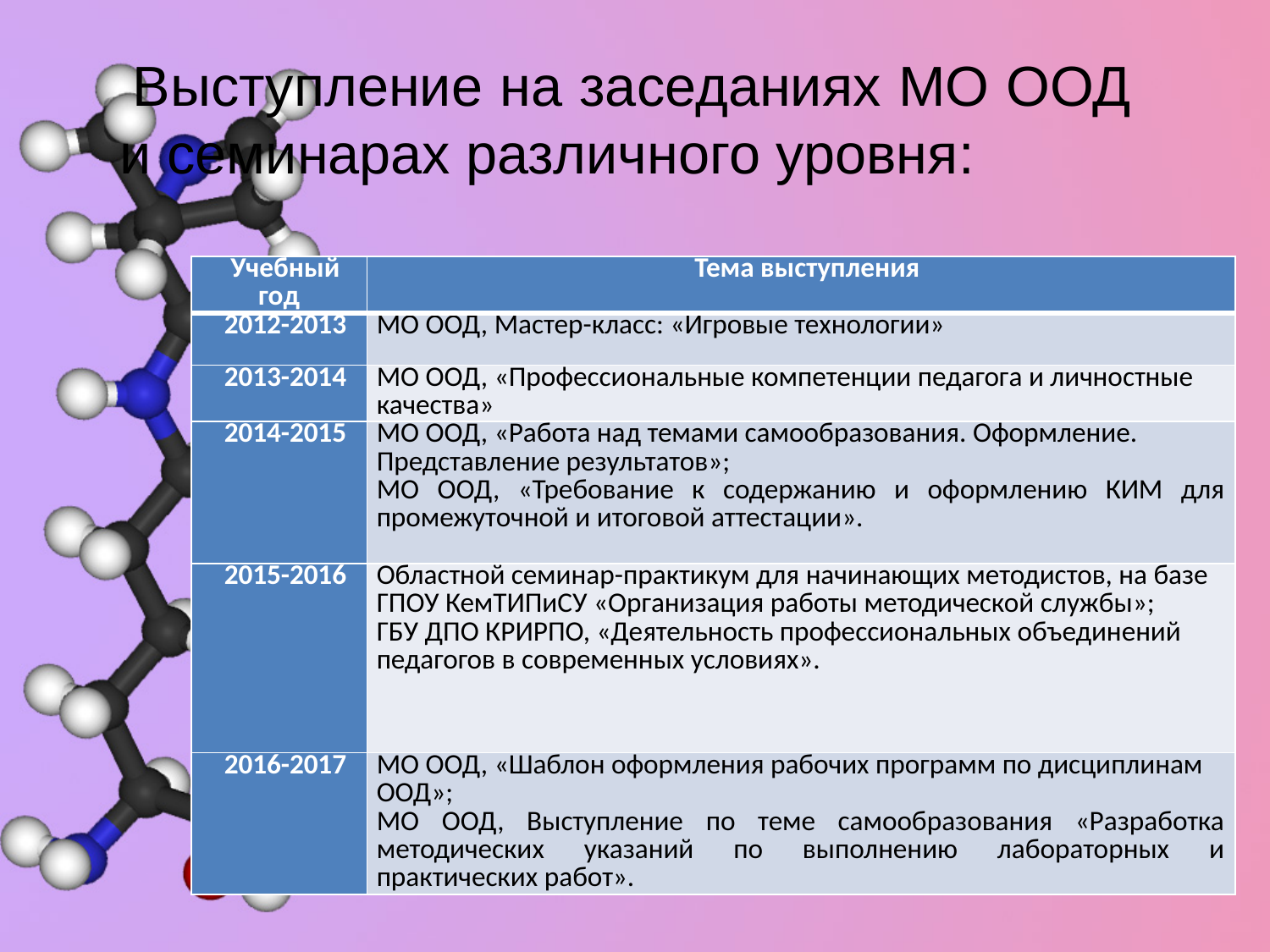

# Выступление на заседаниях МО ООД и семинарах различного уровня:
| Учебный год | Тема выступления |
| --- | --- |
| 2012-2013 | МО ООД, Мастер-класс: «Игровые технологии» |
| 2013-2014 | МО ООД, «Профессиональные компетенции педагога и личностные качества» |
| 2014-2015 | МО ООД, «Работа над темами самообразования. Оформление. Представление результатов»; МО ООД, «Требование к содержанию и оформлению КИМ для промежуточной и итоговой аттестации». |
| 2015-2016 | Областной семинар-практикум для начинающих методистов, на базе ГПОУ КемТИПиСУ «Организация работы методической службы»; ГБУ ДПО КРИРПО, «Деятельность профессиональных объединений педагогов в современных условиях». |
| 2016-2017 | МО ООД, «Шаблон оформления рабочих программ по дисциплинам ООД»; МО ООД, Выступление по теме самообразования «Разработка методических указаний по выполнению лабораторных и практических работ». |